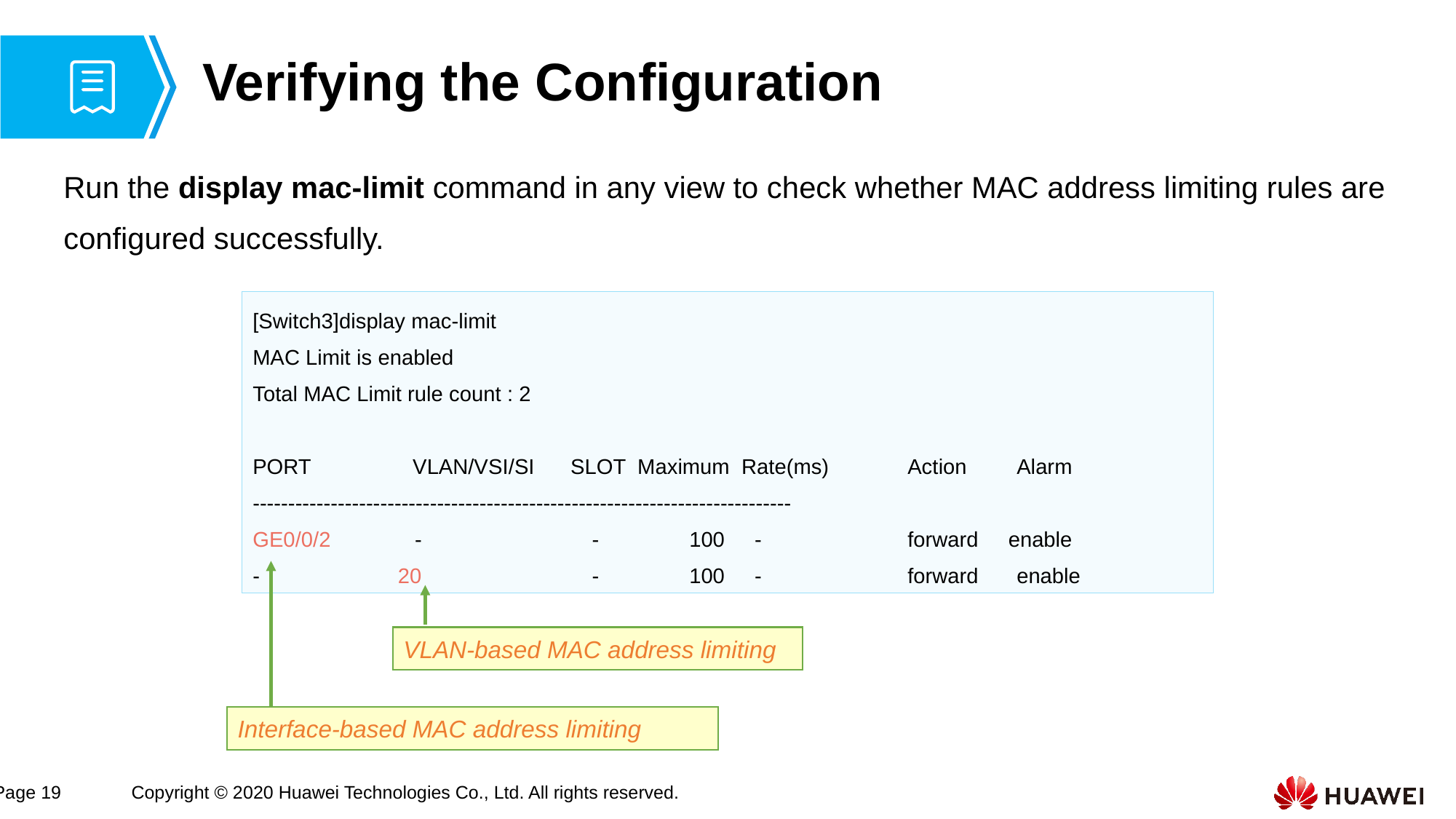

# Verifying the Configuration
Run the display mac-limit command in any view to check whether MAC address limiting rules are configured successfully.
[Switch3]display mac-limit
MAC Limit is enabled
Total MAC Limit rule count : 2

PORT                 VLAN/VSI/SI      SLOT  Maximum  Rate(ms)   	Action    	Alarm
----------------------------------------------------------------------------
GE0/0/2              -              	  -    	100     -        	forward     enable
-                       20              	  -    	100     -        	forward   	enable
VLAN-based MAC address limiting
Interface-based MAC address limiting